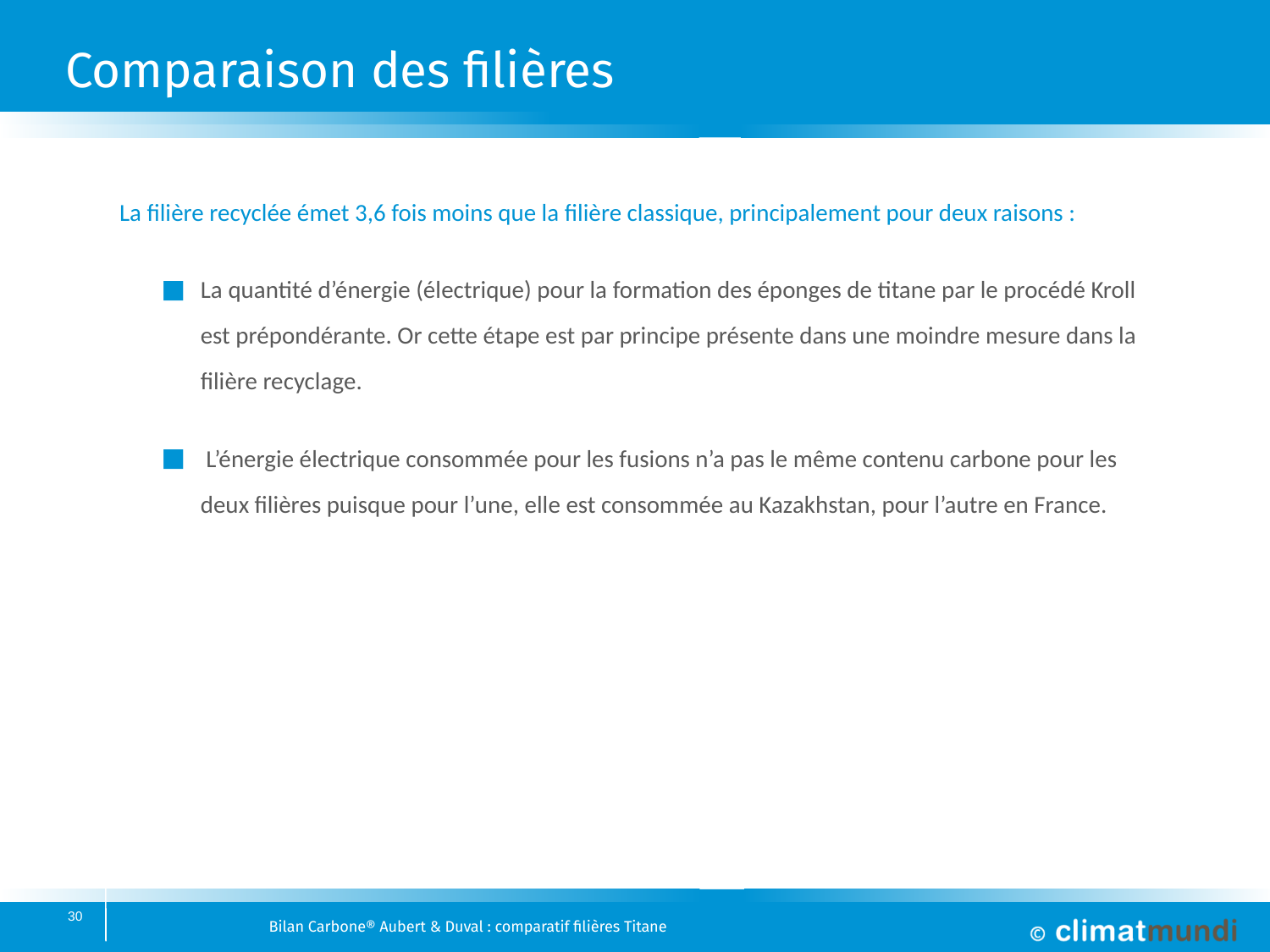

# Comparaison des filières
    La filière recyclée émet 3,6 fois moins que la filière classique, principalement pour deux raisons :
La quantité d’énergie (électrique) pour la formation des éponges de titane par le procédé Kroll est prépondérante. Or cette étape est par principe présente dans une moindre mesure dans la filière recyclage.
 L’énergie électrique consommée pour les fusions n’a pas le même contenu carbone pour les deux filières puisque pour l’une, elle est consommée au Kazakhstan, pour l’autre en France.